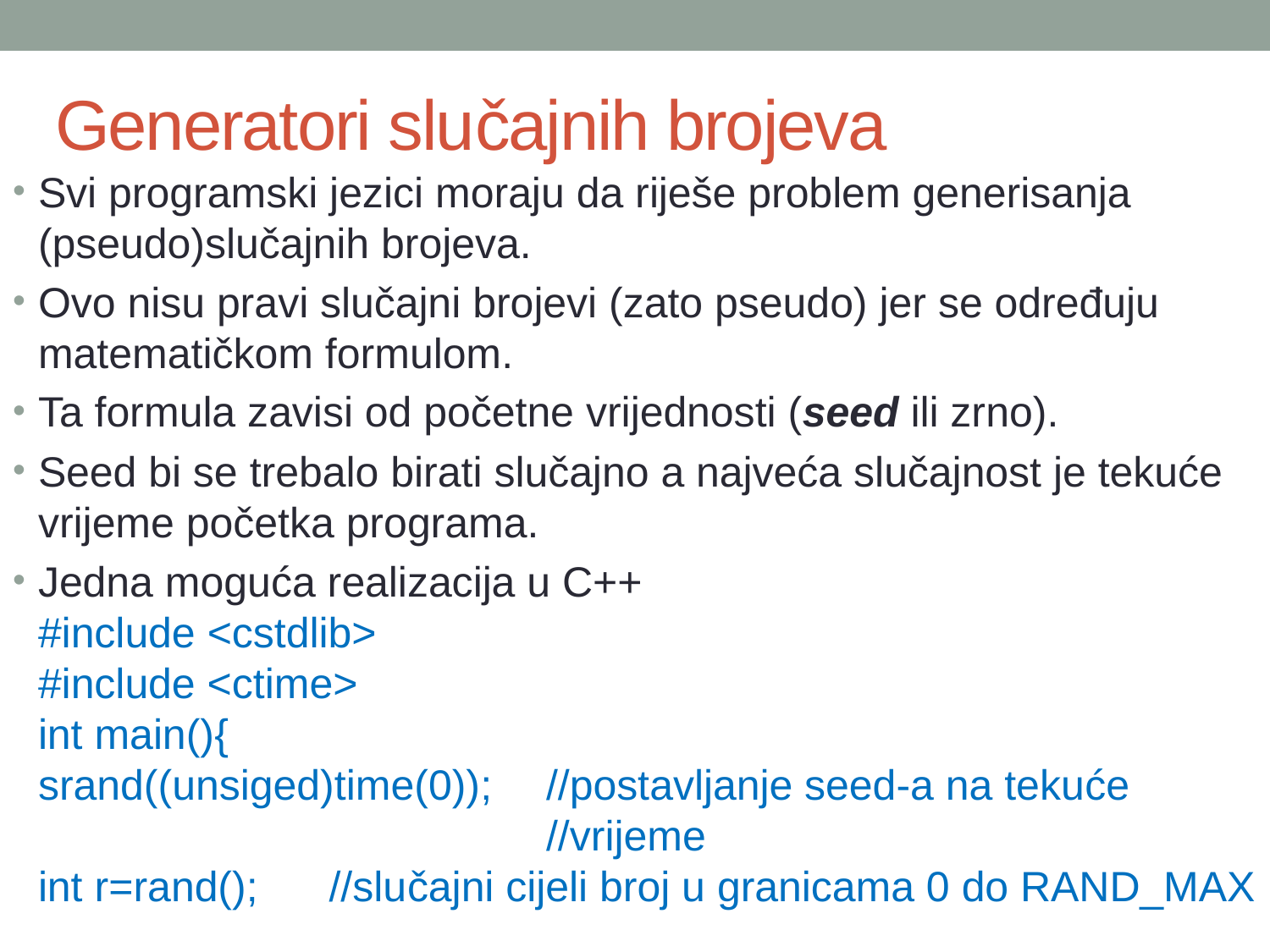

# Generatori slučajnih brojeva
Svi programski jezici moraju da riješe problem generisanja (pseudo)slučajnih brojeva.
Ovo nisu pravi slučajni brojevi (zato pseudo) jer se određuju matematičkom formulom.
Ta formula zavisi od početne vrijednosti (seed ili zrno).
Seed bi se trebalo birati slučajno a najveća slučajnost je tekuće vrijeme početka programa.
Jedna moguća realizacija u C++
#include <cstdlib>
#include <ctime>
int main(){
srand((unsiged)time(0)); 	//postavljanje seed-a na tekuće 					//vrijeme
int r=rand();      //slučajni cijeli broj u granicama 0 do RAND_MAX